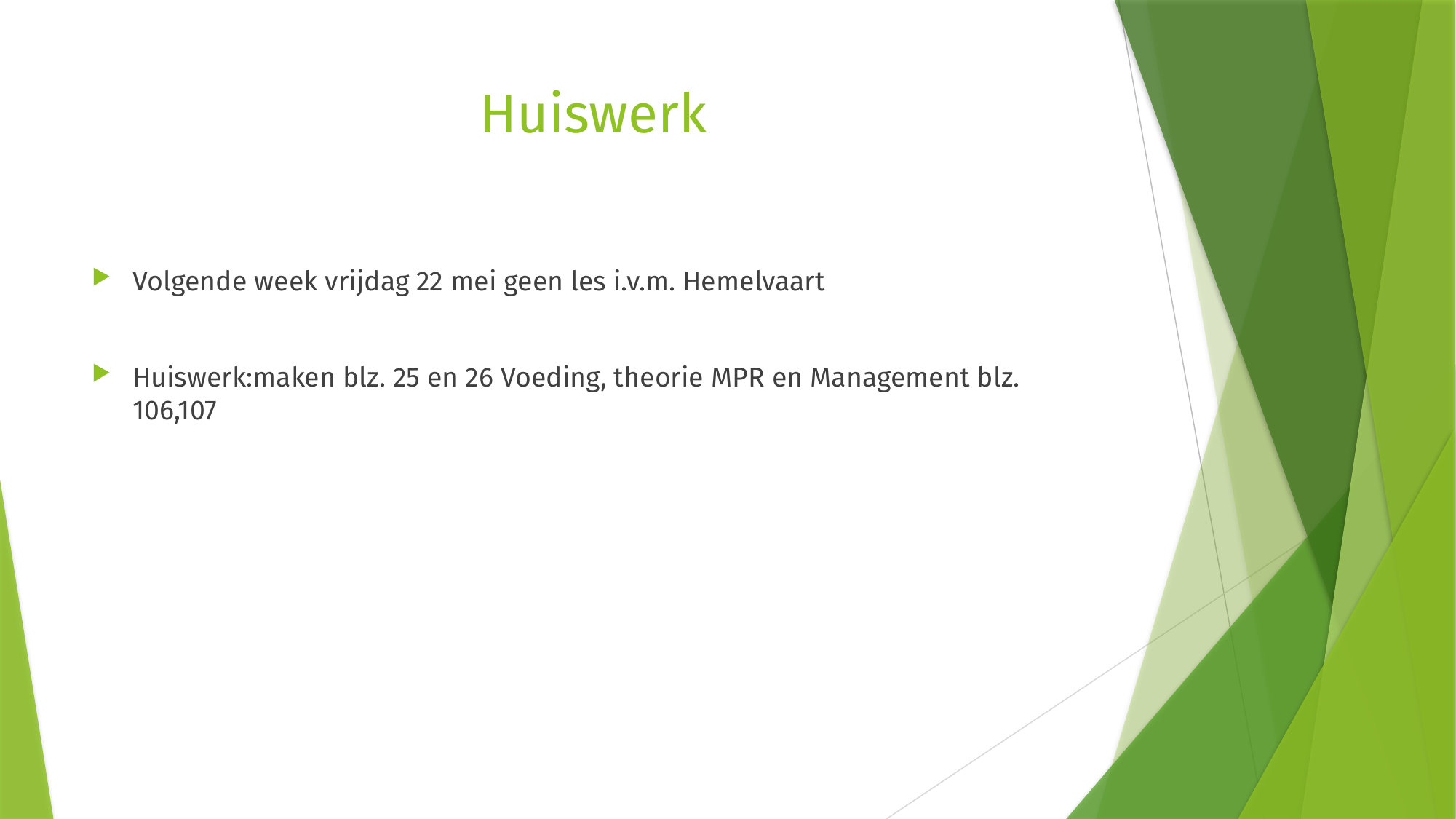

# Huiswerk
Volgende week vrijdag 22 mei geen les i.v.m. Hemelvaart

Huiswerk:maken blz. 25 en 26 Voeding, theorie MPR en Management blz. 106,107